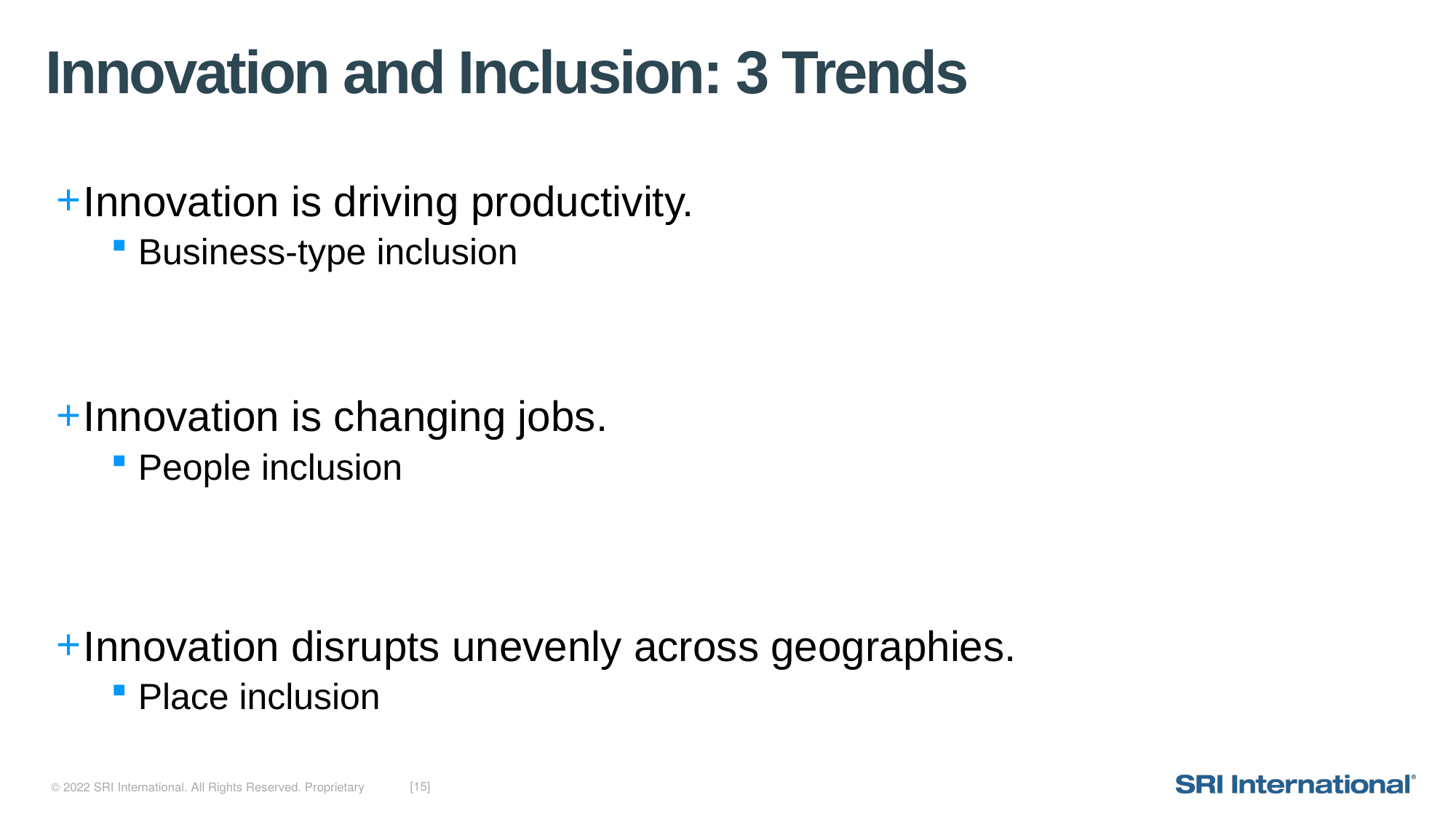

# Innovation and Inclusion: 3 Trends

Innovation is driving productivity.
Business-type inclusion

Innovation is changing jobs.
People inclusion

Innovation disrupts unevenly across geographies.
Place inclusion